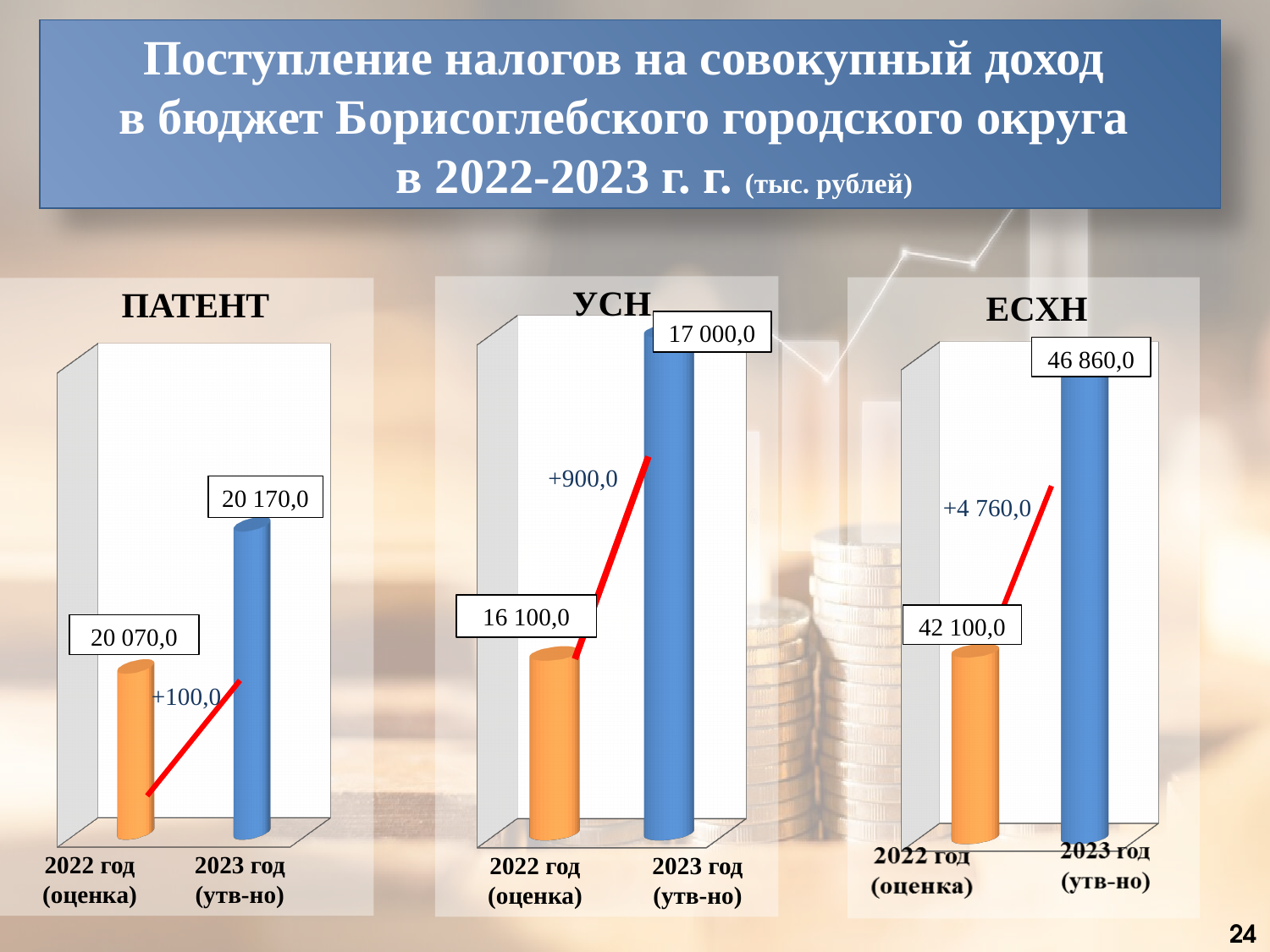

Поступление налогов на совокупный доход
в бюджет Борисоглебского городского округа
    в 2022-2023 г. г. (тыс. рублей)

УСН
ПАТЕНТ

[unsupported chart]

[unsupported chart]

[unsupported chart]

17 000,0
46 860,0
+900,0
20 170,0
+4 760,0
16 100,0
42 100,0
20 070,0

+100,0
2022 год
(оценка)
2023 год
(утв-но)

2022 год
(оценка)
2023 год
(утв-но)
24